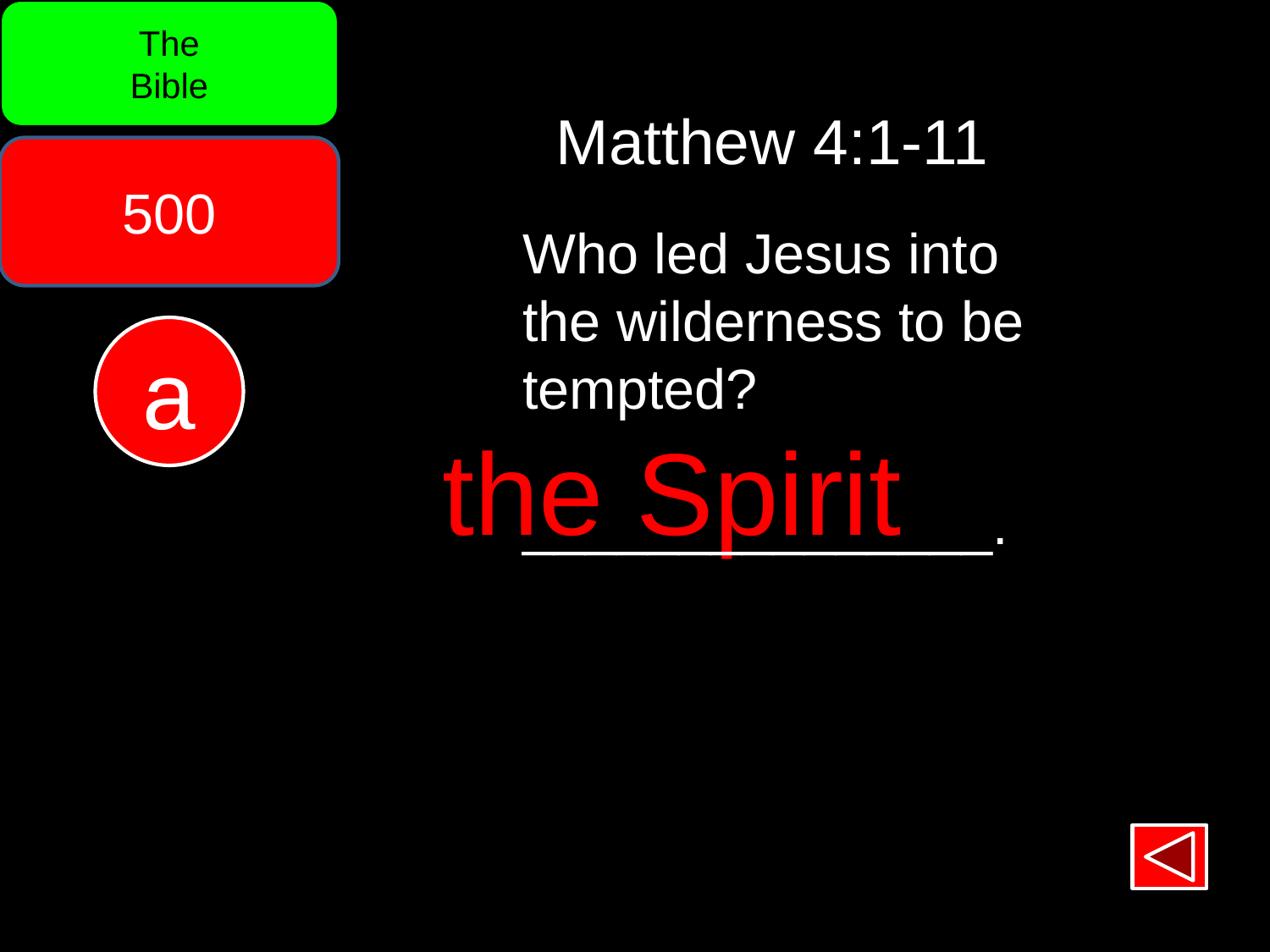

The
Bible
Matthew 4:1-11
500
Who led Jesus into
the wilderness to be
tempted?

_______________.
a
the Spirit